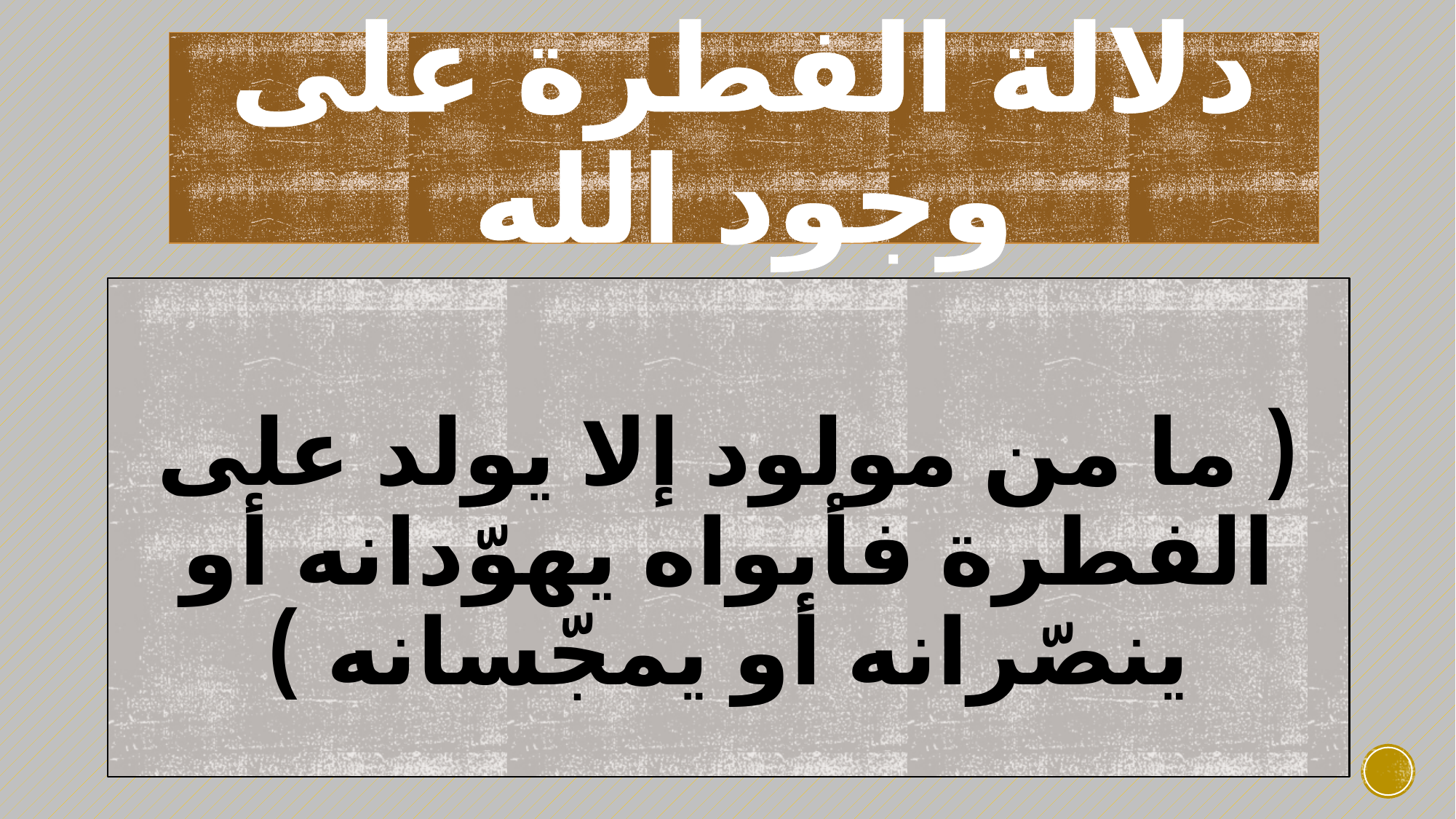

# دلالة الفطرة على وجود الله

( ما من مولود إلا يولد على الفطرة فأبواه يهوّدانه أو ينصّرانه أو يمجّسانه )